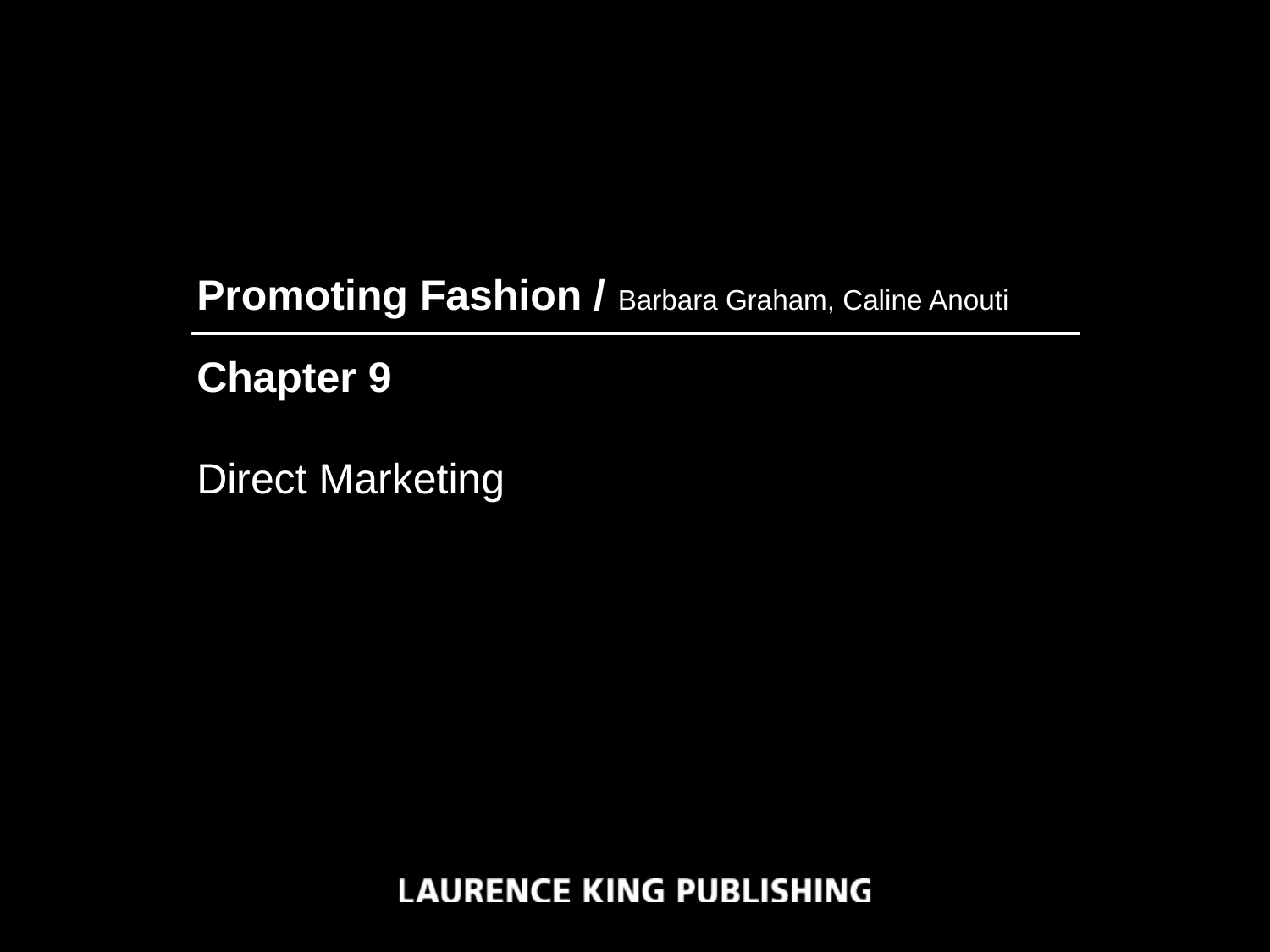

Promoting Fashion / Barbara Graham, Caline Anouti
Chapter 9

Direct Marketing